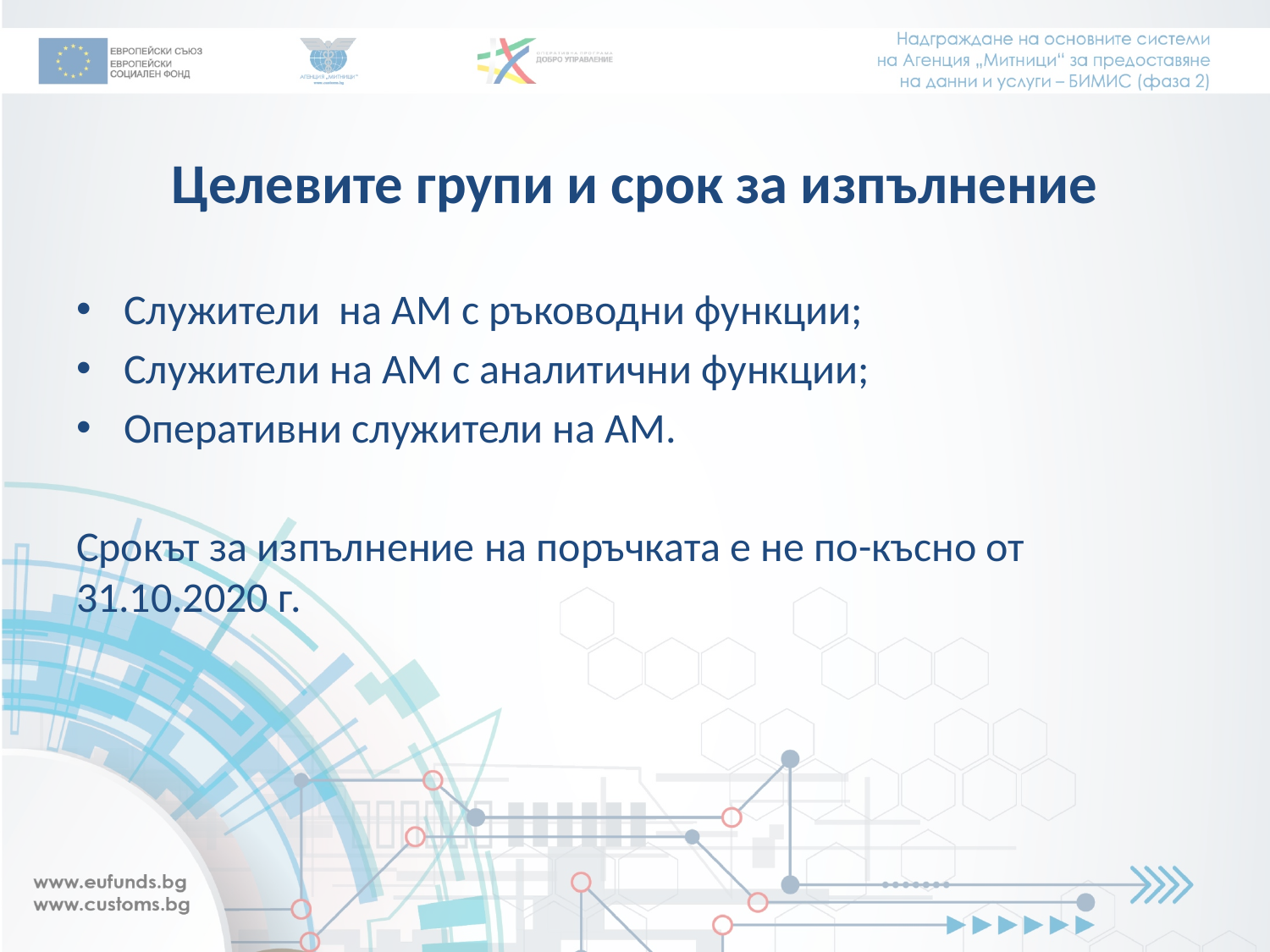

# Целевите групи и срок за изпълнение
Служители  на АМ с ръководни функции;
Служители на АМ с аналитични функции;
Оперативни служители на АМ.

Срокът за изпълнение на поръчката е не по-късно от 31.10.2020 г.